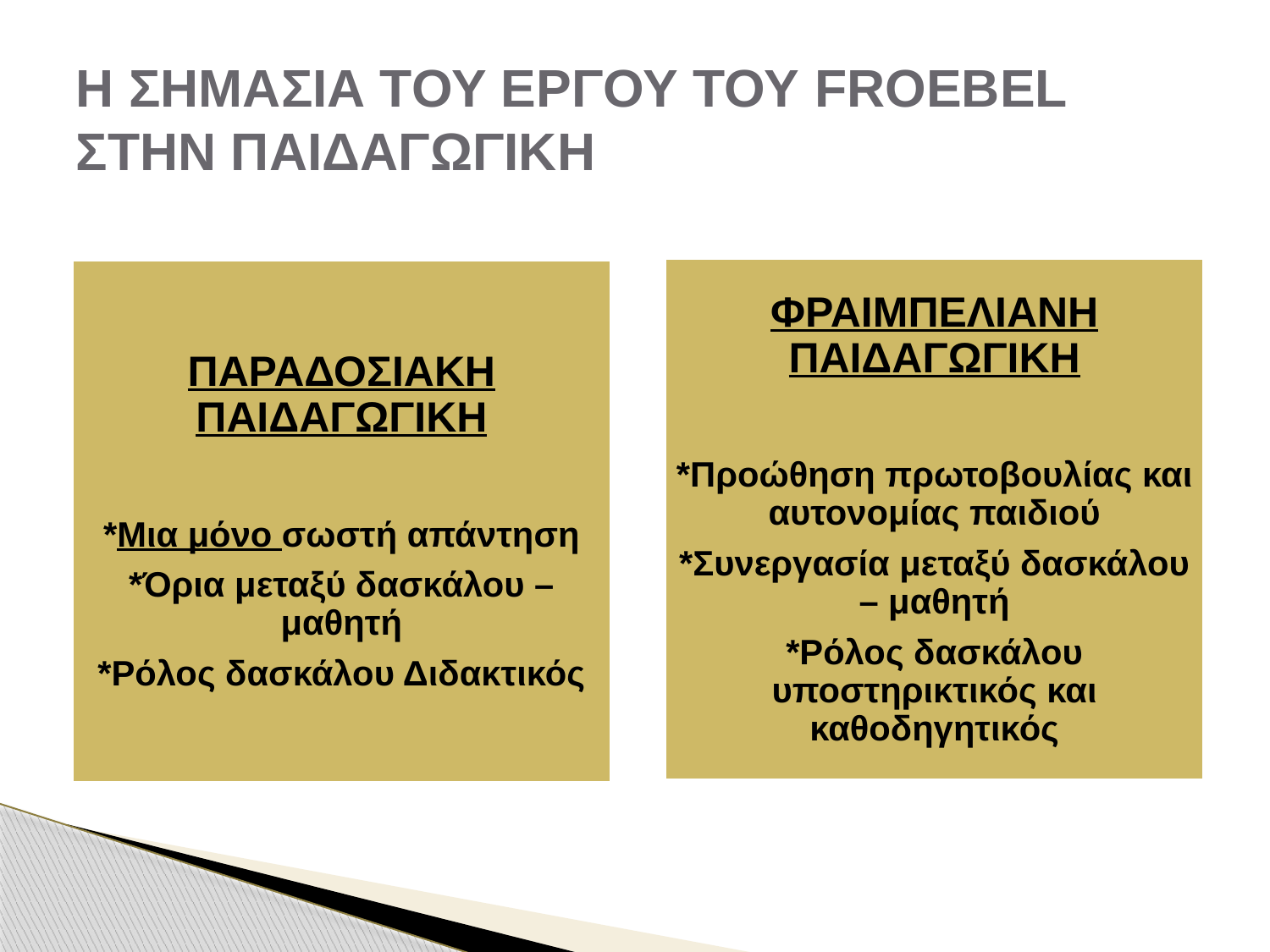

# Η ΣΗΜΑΣΙΑ ΤΟΥ ΕΡΓΟΥ ΤΟΥ FROEBEL ΣΤΗΝ ΠΑΙΔΑΓΩΓΙΚΗ
ΠΑΡΑΔΟΣΙΑΚΗ ΠΑΙΔΑΓΩΓΙΚΗ

*Μια μόνο σωστή απάντηση
*Όρια μεταξύ δασκάλου – μαθητή
*Ρόλος δασκάλου Διδακτικός
ΦΡΑΙΜΠΕΛΙΑΝΗ ΠΑΙΔΑΓΩΓΙΚΗ

*Προώθηση πρωτοβουλίας και αυτονομίας παιδιού
*Συνεργασία μεταξύ δασκάλου – μαθητή
*Ρόλος δασκάλου υποστηρικτικός και καθοδηγητικός